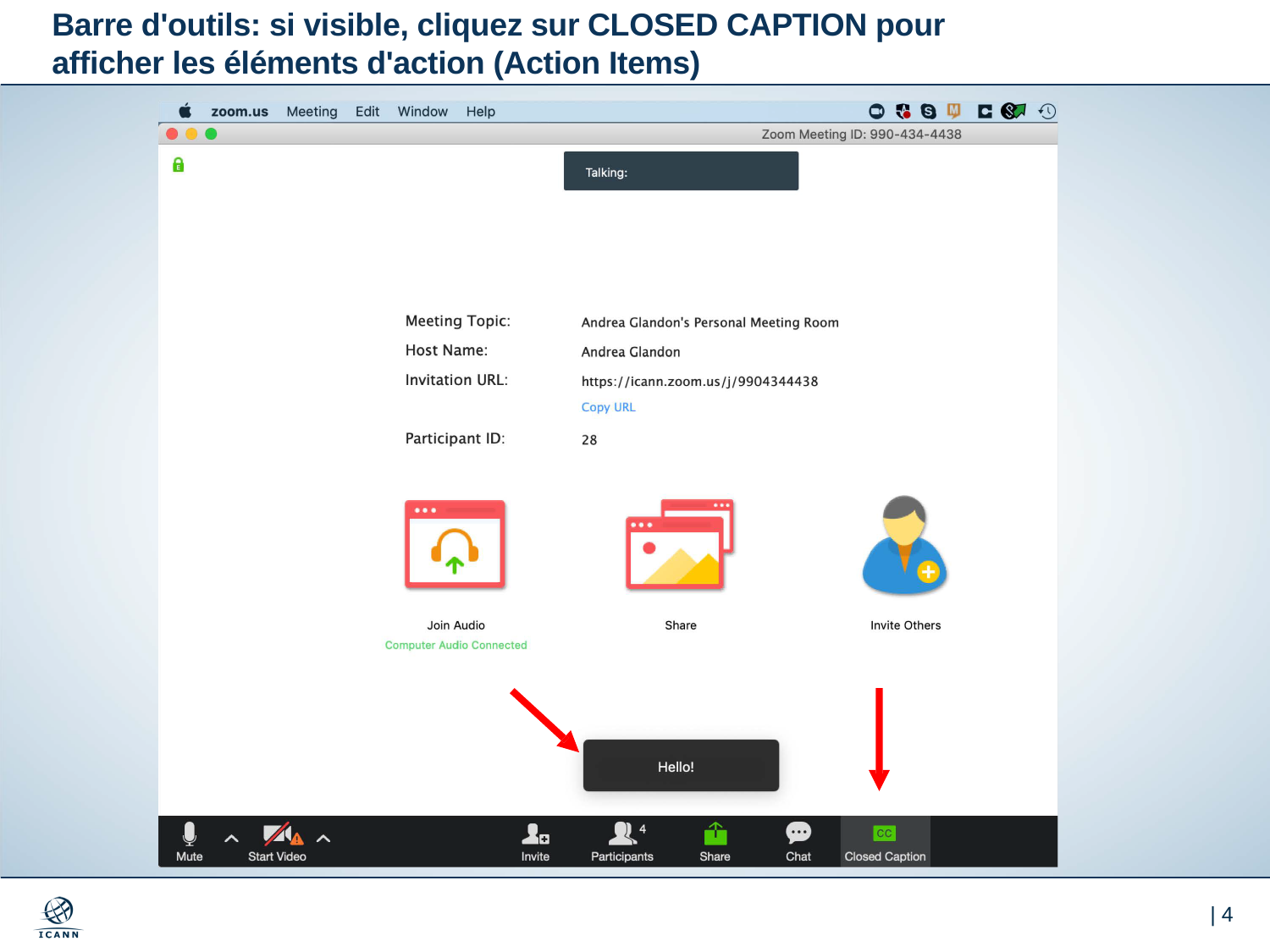

# Barre d'outils: si visible, cliquez sur CLOSED CAPTION pour afficher les éléments d'action (Action Items)

| 4